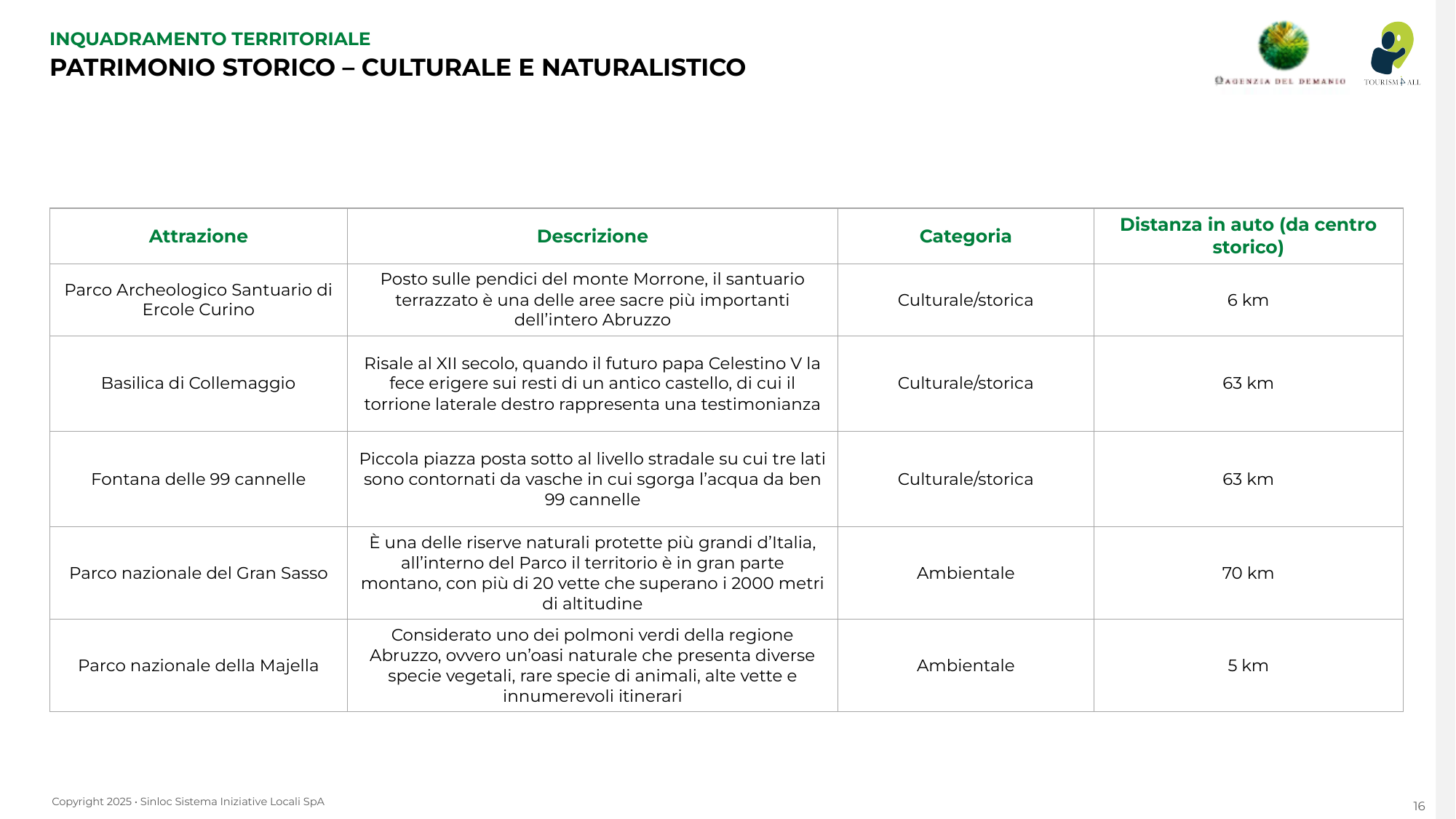

INQUADRAMENTO TERRITORIALE

PATRIMONIO STORICO – CULTURALE E NATURALISTICO
| Attrazione | Descrizione | Categoria | Distanza in auto (da centro storico) |
| --- | --- | --- | --- |
| Parco Archeologico Santuario di Ercole Curino | Posto sulle pendici del monte Morrone, il santuario terrazzato è una delle aree sacre più importanti dell’intero Abruzzo | Culturale/storica | 6 km |
| Basilica di Collemaggio | Risale al XII secolo, quando il futuro papa Celestino V la fece erigere sui resti di un antico castello, di cui il torrione laterale destro rappresenta una testimonianza | Culturale/storica | 63 km |
| Fontana delle 99 cannelle | Piccola piazza posta sotto al livello stradale su cui tre lati sono contornati da vasche in cui sgorga l’acqua da ben 99 cannelle | Culturale/storica | 63 km |
| Parco nazionale del Gran Sasso | È una delle riserve naturali protette più grandi d’Italia, all’interno del Parco il territorio è in gran parte montano, con più di 20 vette che superano i 2000 metri di altitudine | Ambientale | 70 km |
| Parco nazionale della Majella | Considerato uno dei polmoni verdi della regione Abruzzo, ovvero un’oasi naturale che presenta diverse specie vegetali, rare specie di animali, alte vette e innumerevoli itinerari | Ambientale | 5 km |